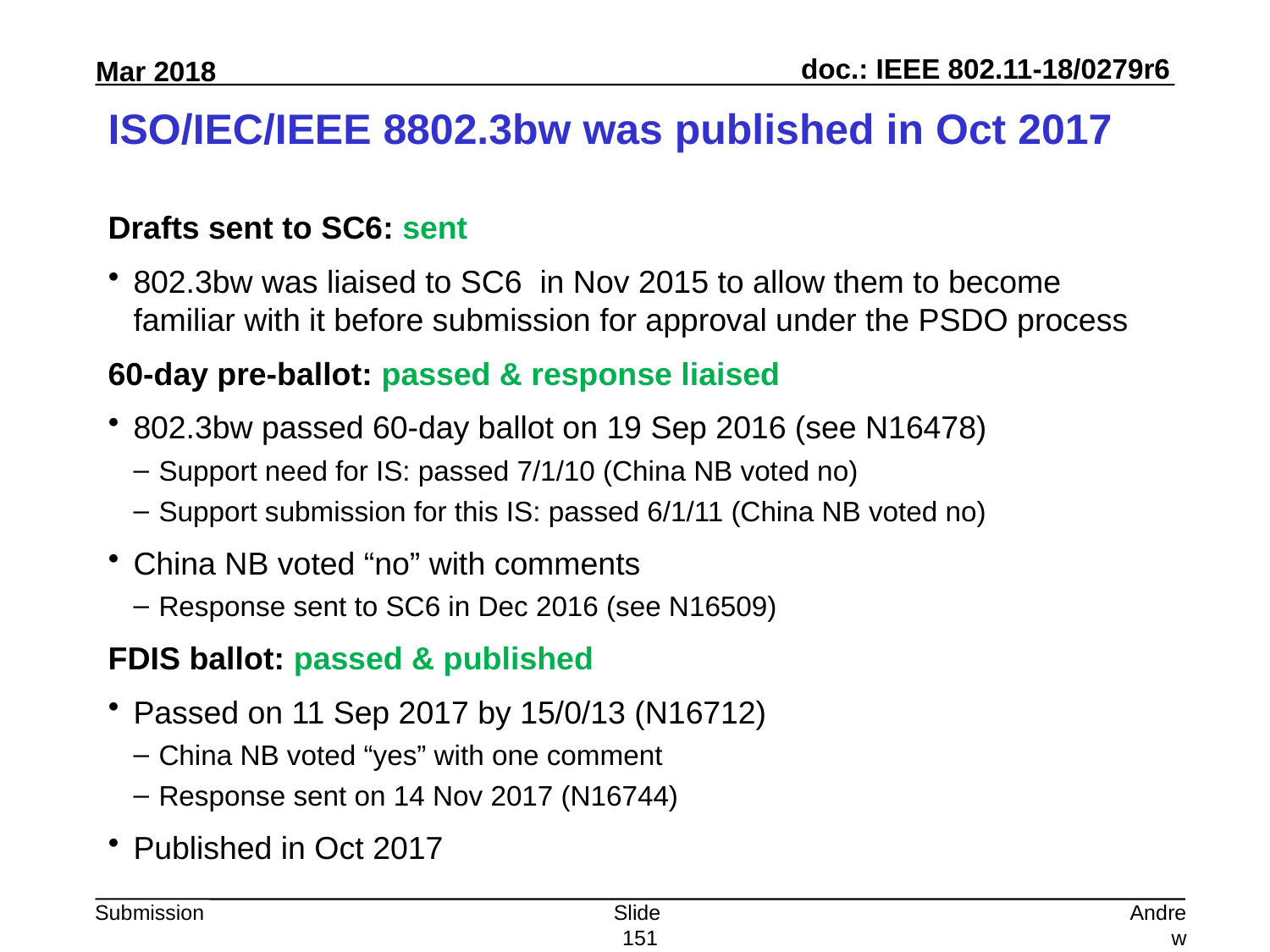

# ISO/IEC/IEEE 8802.3bw was published in Oct 2017
Drafts sent to SC6: sent
802.3bw was liaised to SC6  in Nov 2015 to allow them to become familiar with it before submission for approval under the PSDO process
60-day pre-ballot: passed & response liaised
802.3bw passed 60-day ballot on 19 Sep 2016 (see N16478)
Support need for IS: passed 7/1/10 (China NB voted no)
Support submission for this IS: passed 6/1/11 (China NB voted no)
China NB voted “no” with comments
Response sent to SC6 in Dec 2016 (see N16509)
FDIS ballot: passed & published
Passed on 11 Sep 2017 by 15/0/13 (N16712)
China NB voted “yes” with one comment
Response sent on 14 Nov 2017 (N16744)
Published in Oct 2017
Slide 151
Andrew Myles, Cisco